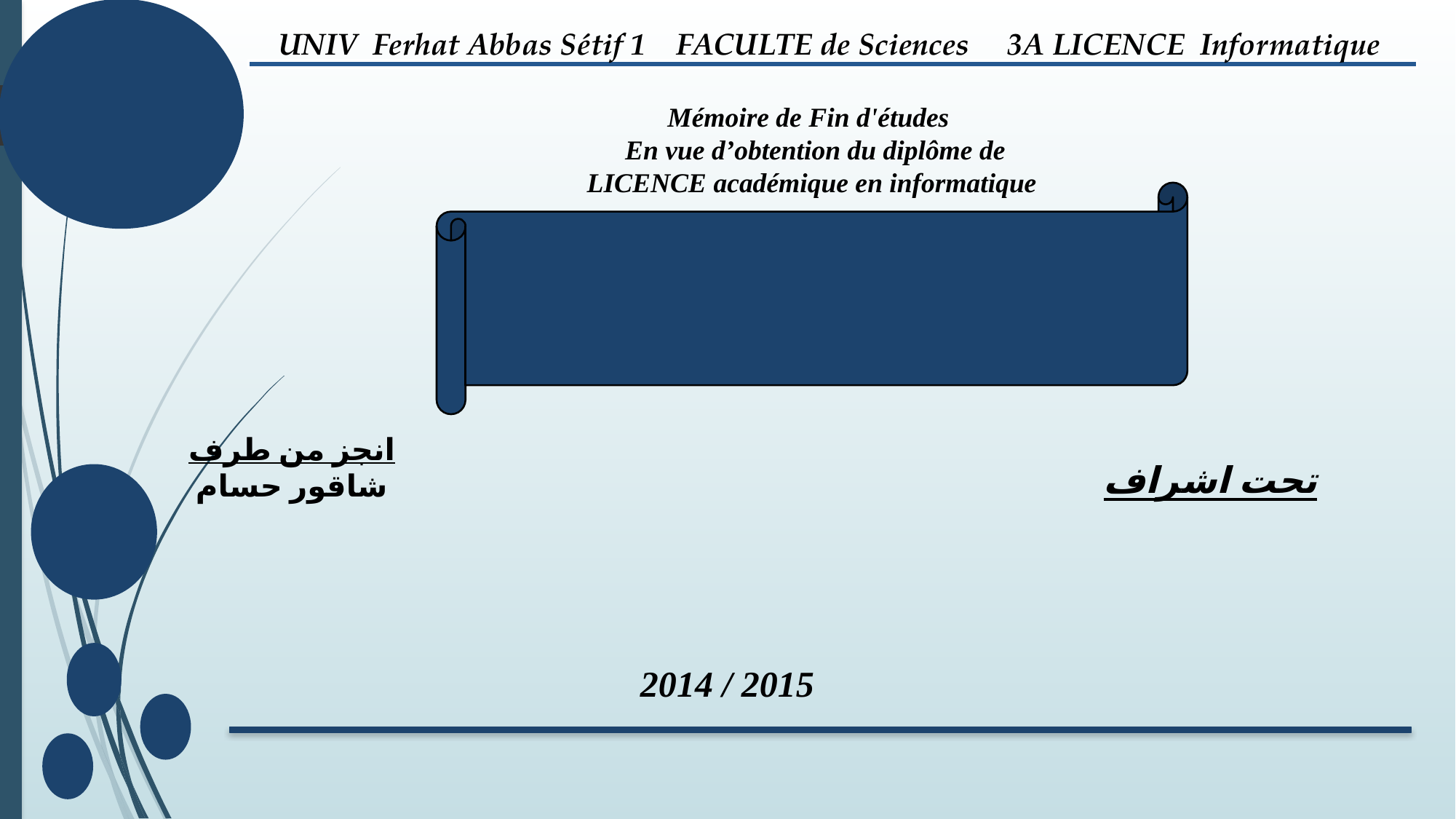

UNIV  Ferhat Abbas Sétif 1    FACULTE de Sciences     3A LICENCE  Informatique

Mémoire de Fin d'études
  En vue d’obtention du diplôme de
LICENCE académique en informatique

انجز من طرف
شاقور حسام

تحت اشراف

  2014 / 2015